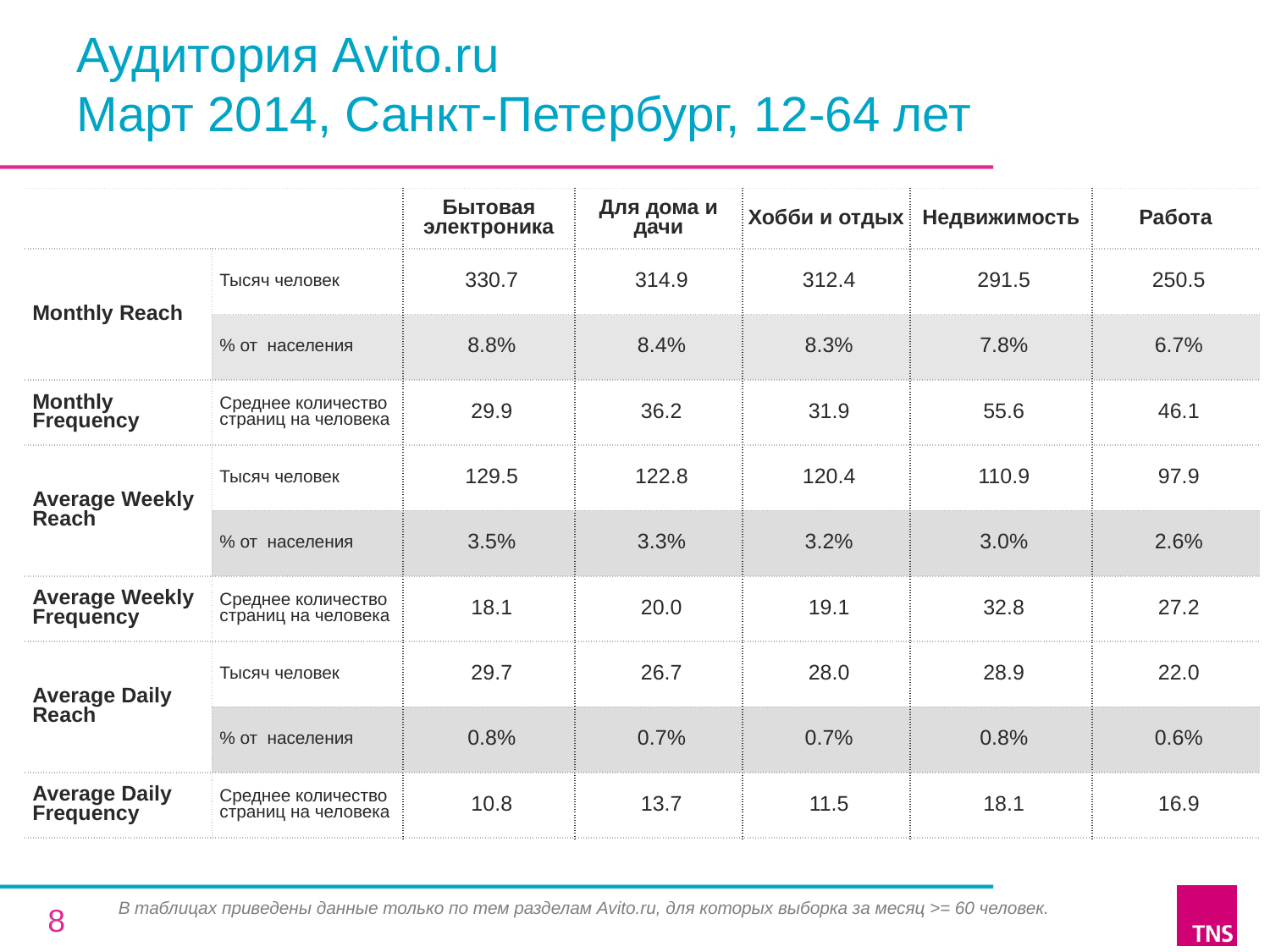

# Аудитория Avito.ru Март 2014, Санкт-Петербург, 12-64 лет
|  |  | Бытовая электроника | Для дома и дачи | Хобби и отдых | Недвижимость | Работа |
| --- | --- | --- | --- | --- | --- | --- |
| Monthly Reach | Тысяч человек | 330.7 | 314.9 | 312.4 | 291.5 | 250.5 |
|  | % от населения | 8.8% | 8.4% | 8.3% | 7.8% | 6.7% |
| Monthly Frequency | Среднее количество страниц на человека | 29.9 | 36.2 | 31.9 | 55.6 | 46.1 |
| Average Weekly Reach | Тысяч человек | 129.5 | 122.8 | 120.4 | 110.9 | 97.9 |
|  | % от населения | 3.5% | 3.3% | 3.2% | 3.0% | 2.6% |
| Average Weekly Frequency | Среднее количество страниц на человека | 18.1 | 20.0 | 19.1 | 32.8 | 27.2 |
| Average Daily Reach | Тысяч человек | 29.7 | 26.7 | 28.0 | 28.9 | 22.0 |
|  | % от населения | 0.8% | 0.7% | 0.7% | 0.8% | 0.6% |
| Average Daily Frequency | Среднее количество страниц на человека | 10.8 | 13.7 | 11.5 | 18.1 | 16.9 |
В таблицах приведены данные только по тем разделам Avito.ru, для которых выборка за месяц >= 60 человек.
8